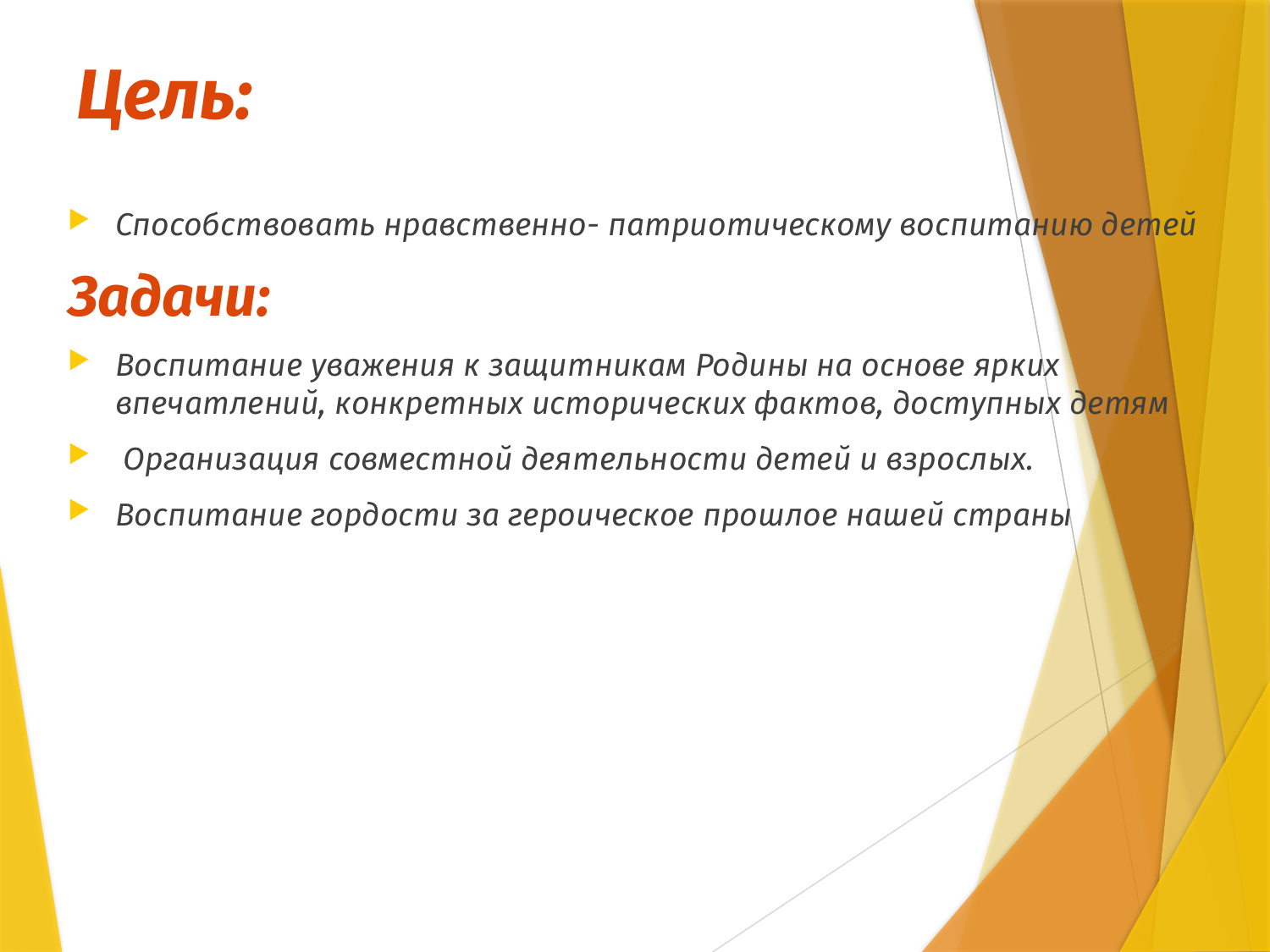

# Цель:
Способствовать нравственно- патриотическому воспитанию детей
Задачи:
Воспитание уважения к защитникам Родины на основе ярких впечатлений, конкретных исторических фактов, доступных детям
 Организация совместной деятельности детей и взрослых.
Воспитание гордости за героическое прошлое нашей страны